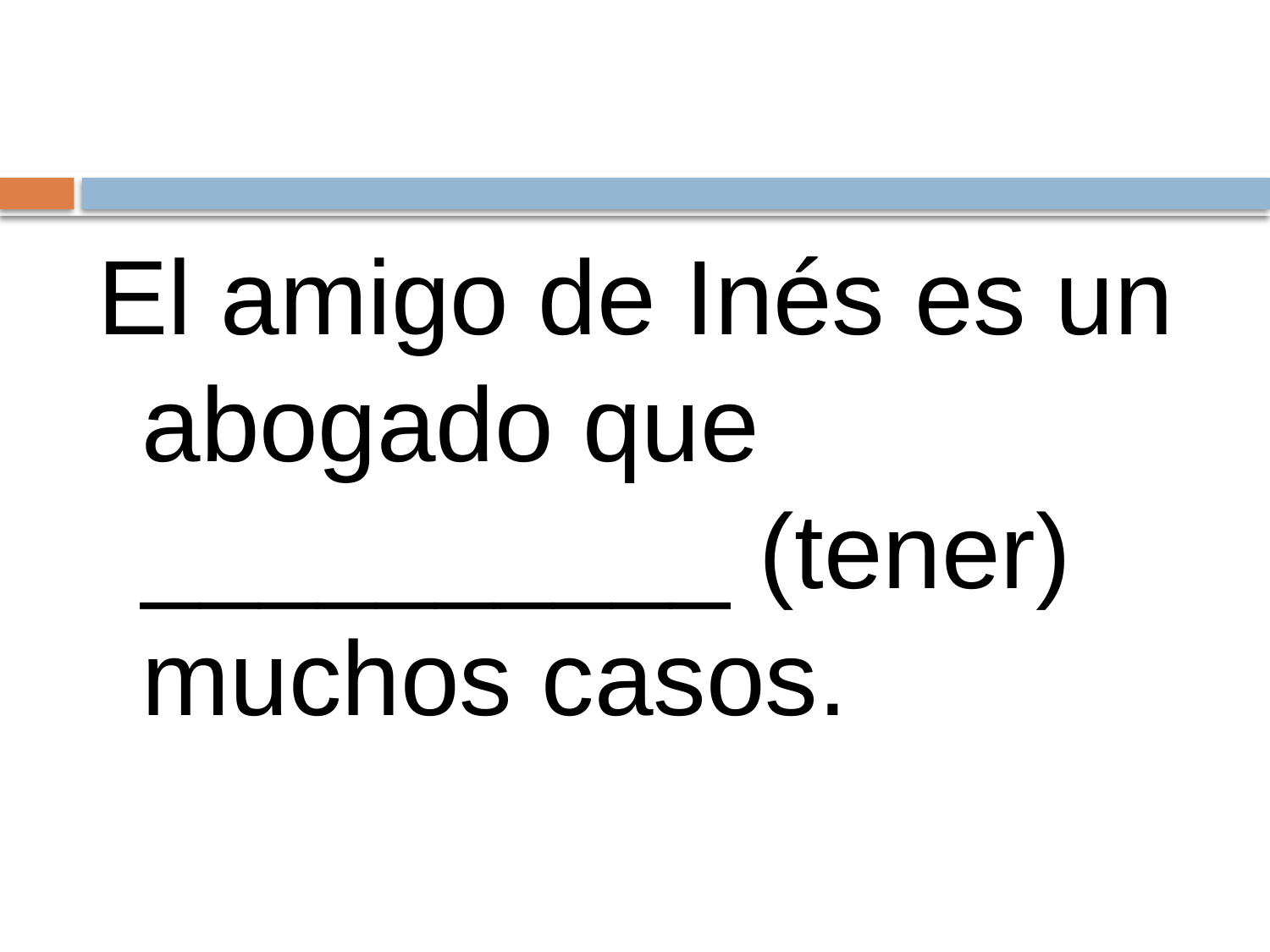

#
El amigo de Inés es un abogado que __________ (tener) muchos casos.